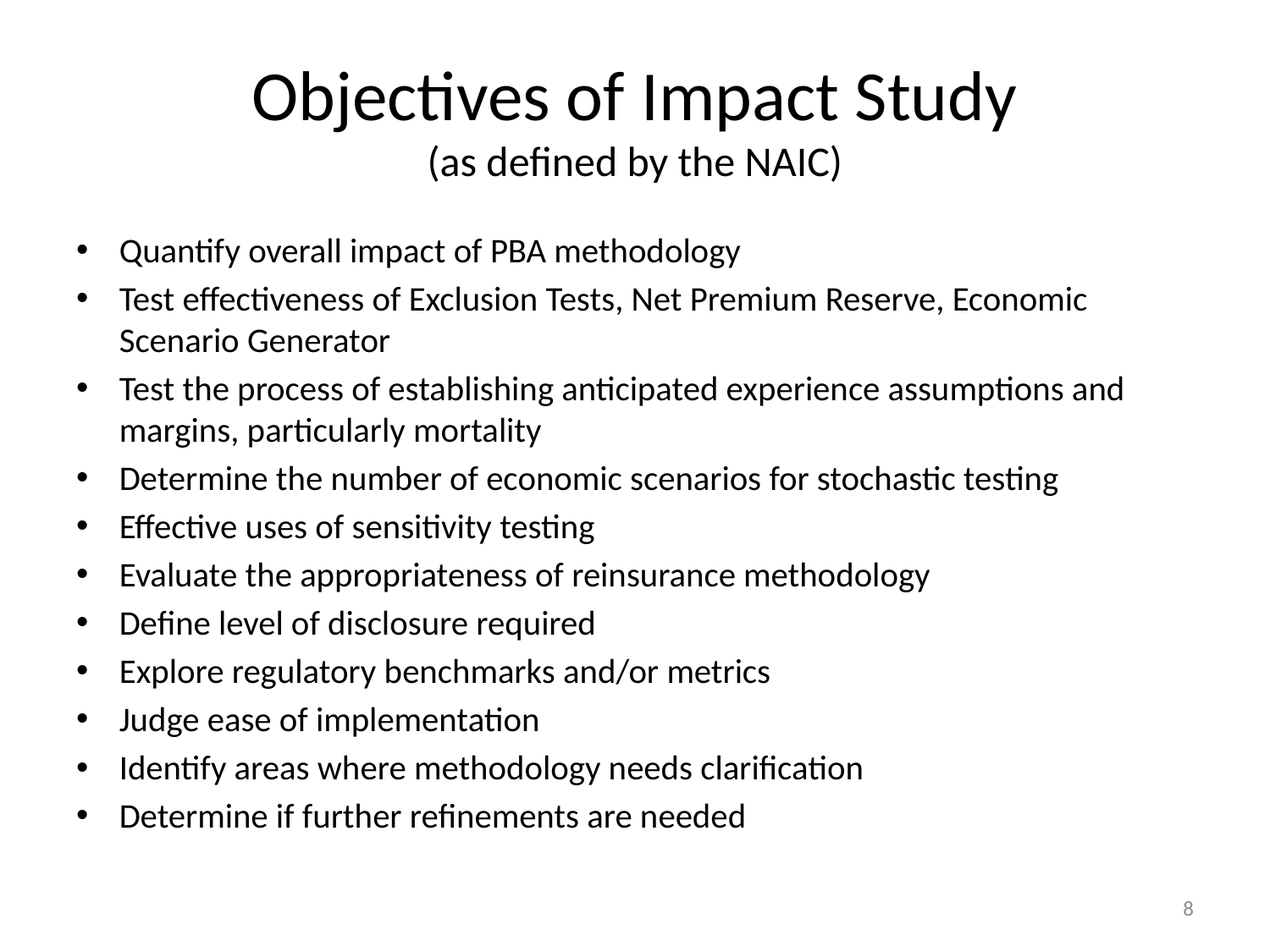

Objectives of Impact Study
(as defined by the NAIC)
Quantify overall impact of PBA methodology
Test effectiveness of Exclusion Tests, Net Premium Reserve, Economic Scenario Generator
Test the process of establishing anticipated experience assumptions and margins, particularly mortality
Determine the number of economic scenarios for stochastic testing
Effective uses of sensitivity testing
Evaluate the appropriateness of reinsurance methodology
Define level of disclosure required
Explore regulatory benchmarks and/or metrics
Judge ease of implementation
Identify areas where methodology needs clarification
Determine if further refinements are needed

8